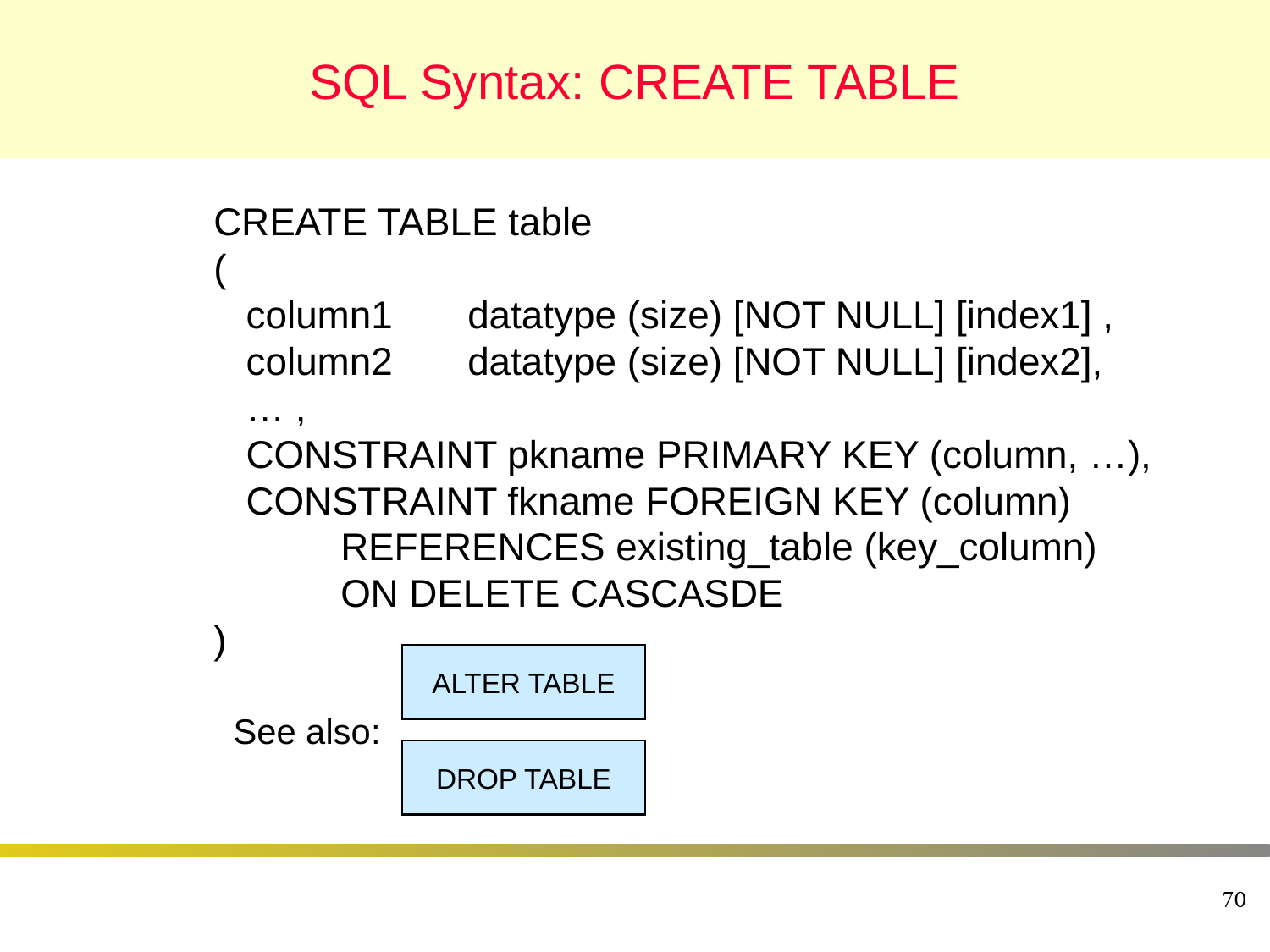

# SQL Syntax: CREATE TABLE
CREATE TABLE table
(
   column1	datatype (size) [NOT NULL] [index1] ,
   column2	datatype (size) [NOT NULL] [index2],
   … ,
   CONSTRAINT pkname PRIMARY KEY (column, …),
   CONSTRAINT fkname FOREIGN KEY (column)
	REFERENCES existing_table (key_column)
	ON DELETE CASCASDE
)
ALTER TABLE
See also:
DROP TABLE
70